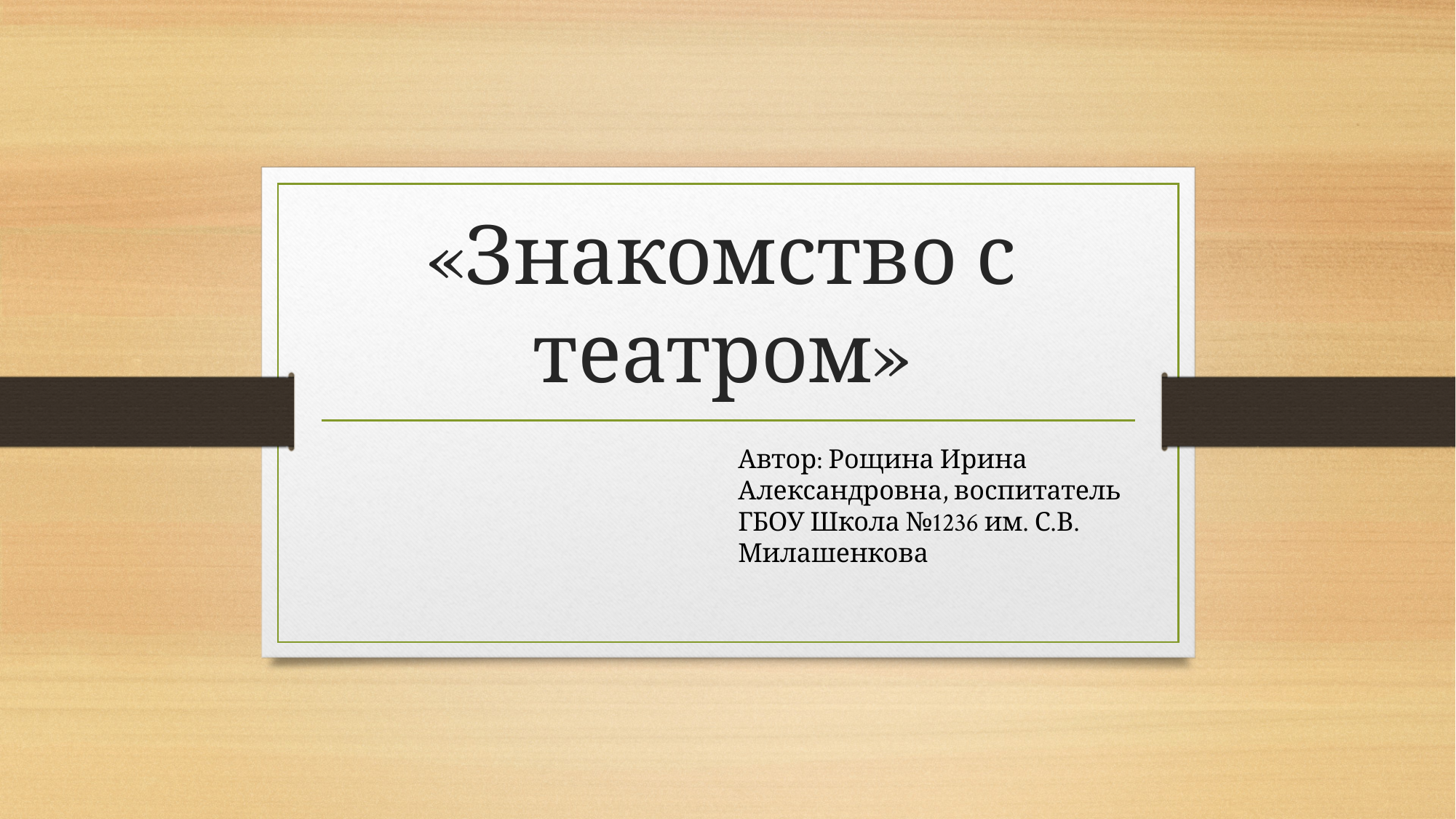

# «Знакомство с театром»
Автор: Рощина Ирина Александровна, воспитатель ГБОУ Школа №1236 им. С.В. Милашенкова